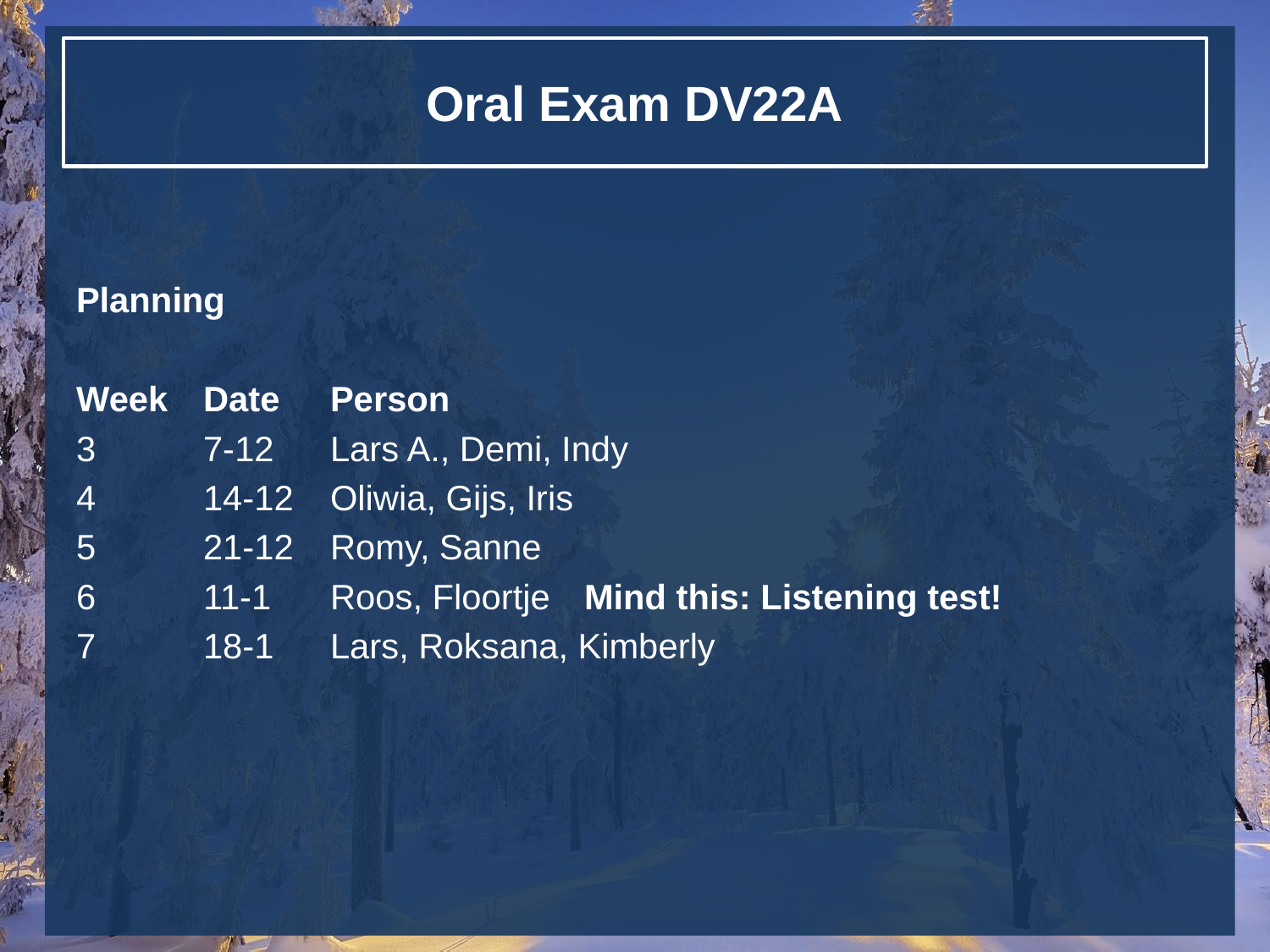

# Oral Exam DV22A

Planning

Week 	Date	Person
3	7-12	Lars A., Demi, Indy
4	14-12	Oliwia, Gijs, Iris
5	21-12	Romy, Sanne
6	11-1	Roos, Floortje	Mind this: Listening test!
7	18-1	Lars, Roksana, Kimberly